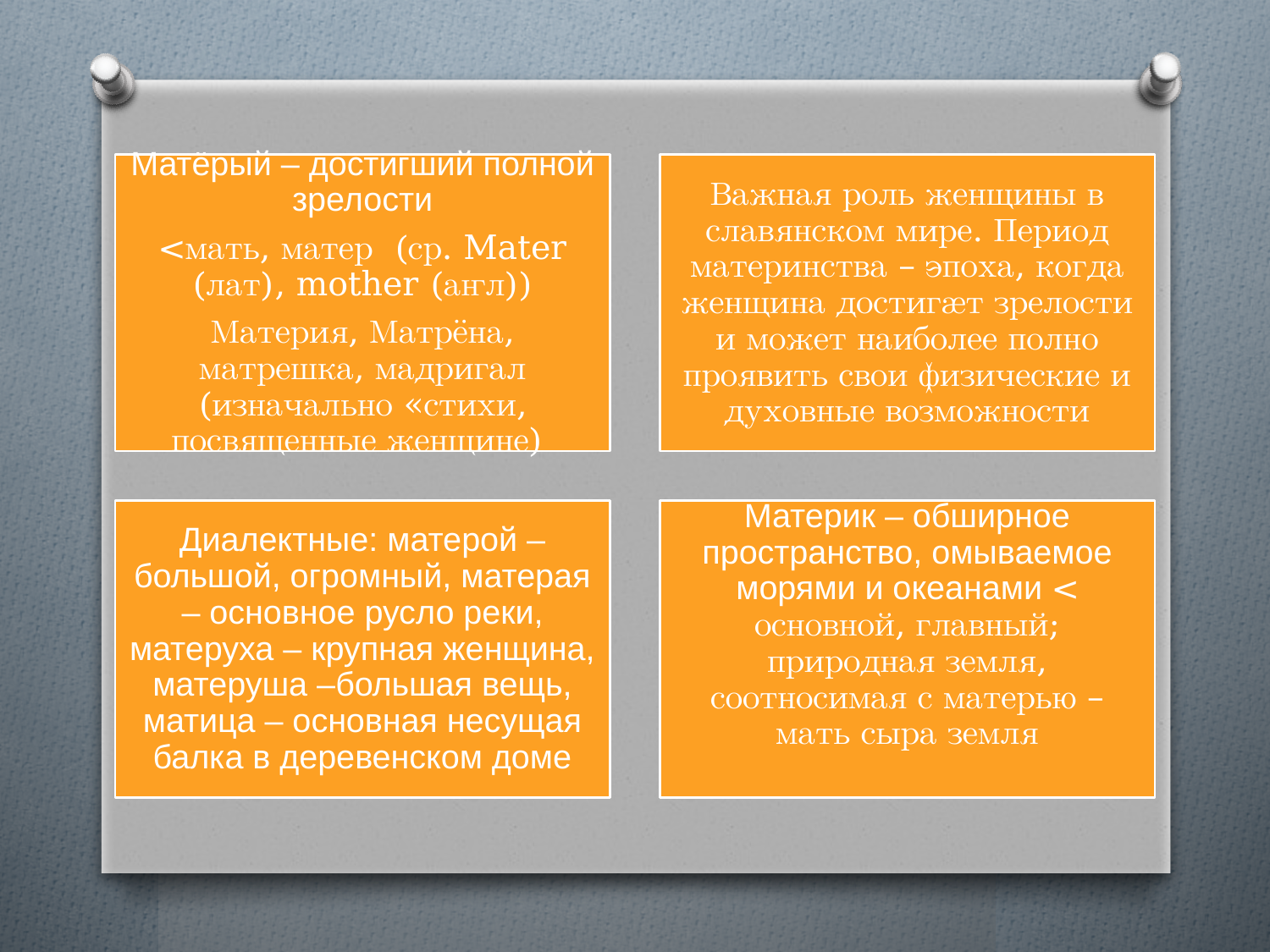

Матёрый – достигший полной зрелости
<мать, матер  (ср. Mater (лат), mother (англ))
Материя, Матрёна, матрешка, мадригал (изначально «стихи, посвященные женщине)
Важная роль женщины в славянском мире. Период материнства – эпоха, когда женщина достигает зрелости и может наиболее полно проявить свои физические и духовные возможности
Диалектные: матерой – большой, огромный, матерая – основное русло реки, матеруха – крупная женщина, матеруша –большая вещь, матица – основная несущая балка в деревенском доме
Материк – обширное пространство, омываемое морями и океанами < основной, главный; природная земля, соотносимая с матерью – мать сыра земля